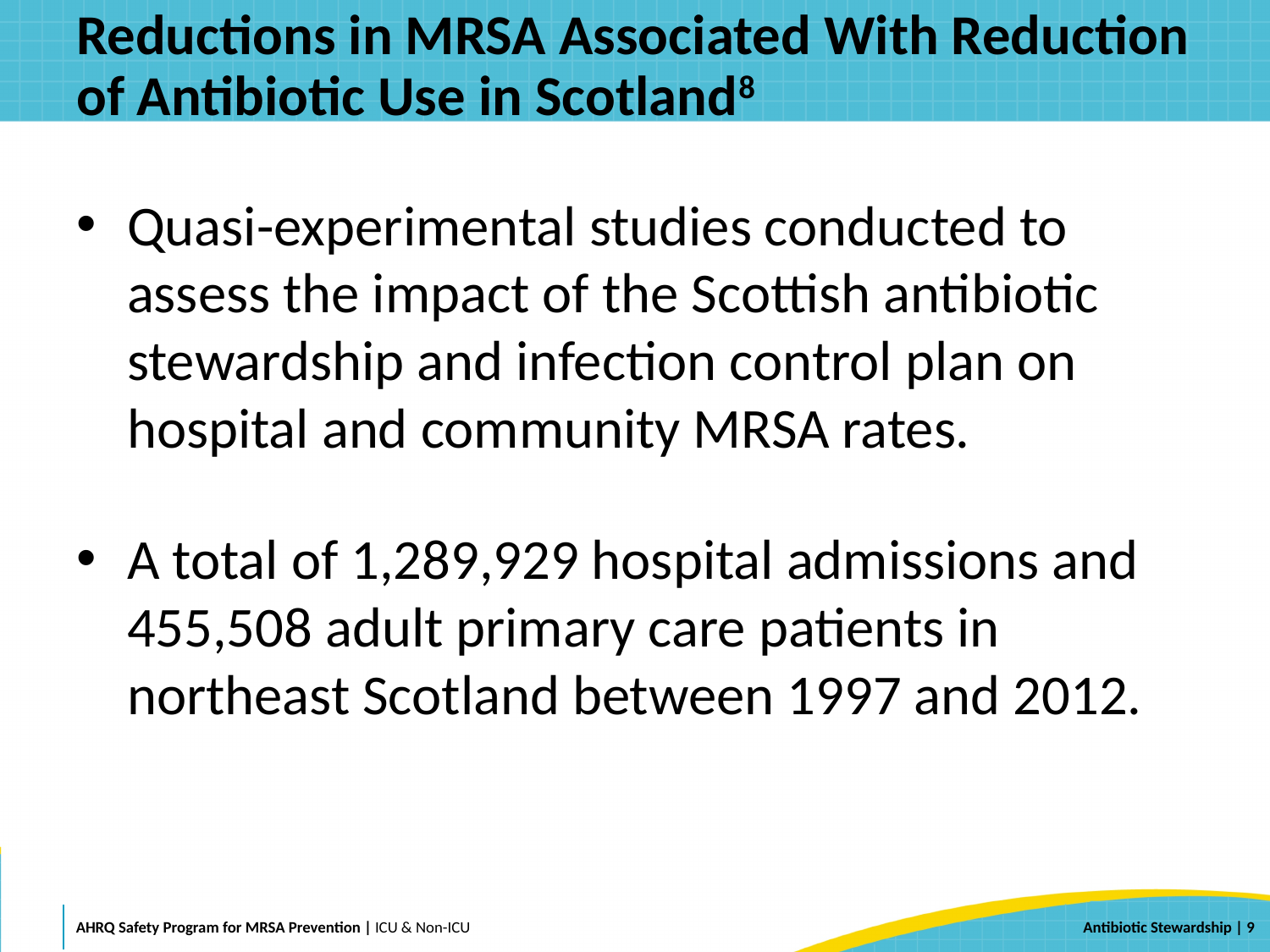

# Reductions in MRSA Associated With Reduction of Antibiotic Use in Scotland8
Quasi-experimental studies conducted to assess the impact of the Scottish antibiotic stewardship and infection control plan on hospital and community MRSA rates.
A total of 1,289,929 hospital admissions and 455,508 adult primary care patients in northeast Scotland between 1997 and 2012.
 | 9